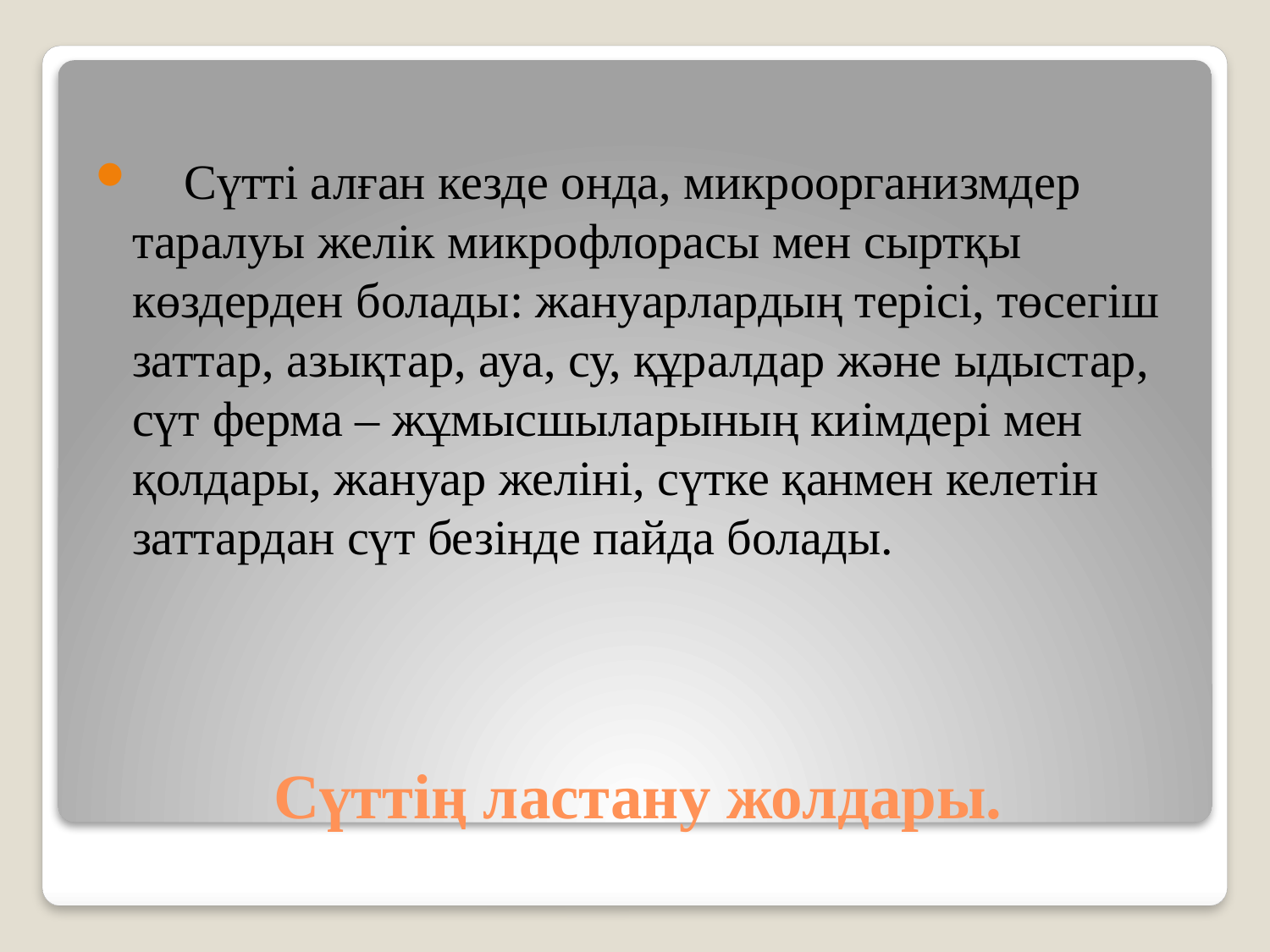

Сүтті алған кезде онда, микроорганизмдер таралуы желік микрофлорасы мен сыртқы көздерден болады: жануарлардың терісі, төсегіш заттар, азықтар, ауа, су, құралдар және ыдыстар, сүт ферма – жұмысшыларының киімдері мен қолдары, жануар желіні, сүтке қанмен келетін заттардан сүт безінде пайда болады.
# Сүттің ластану жолдары.